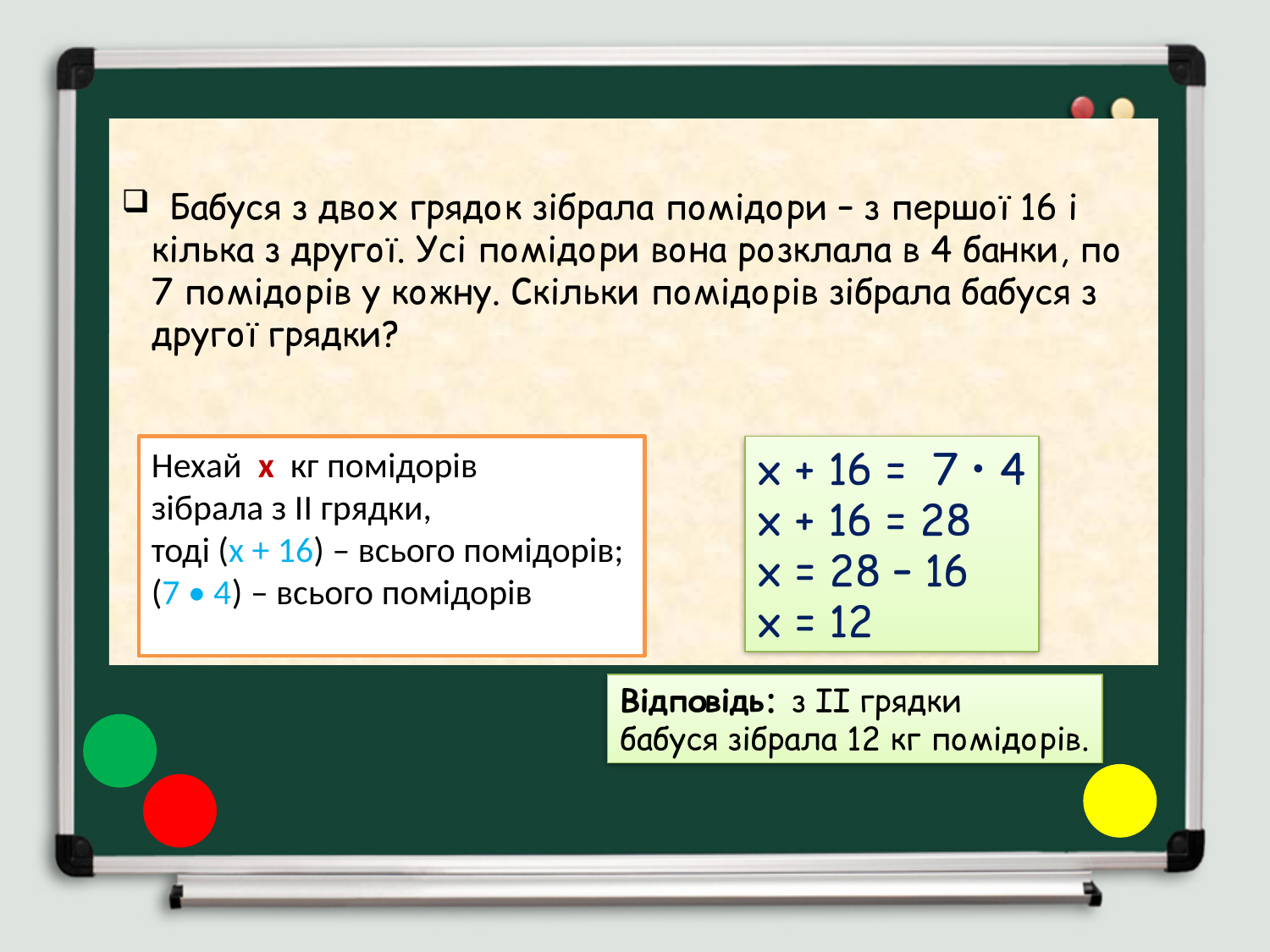

Бабуся з двох грядок зібрала помідори – з першої 16 і кілька з другої. Усі помідори вона розклала в 4 банки, по 7 помідорів у кожну. Скільки помідорів зібрала бабуся з другої грядки?

Нехай  х  кг помідорів
зібрала з ІІ грядки,
тоді (х + 16) – всього помідорів;
(7 • 4) – всього помідорів

х + 16 =  7 • 4
х + 16 = 28
х = 28 – 16
х = 12
Відповідь: з ІІ грядки
бабуся зібрала 12 кг помідорів.